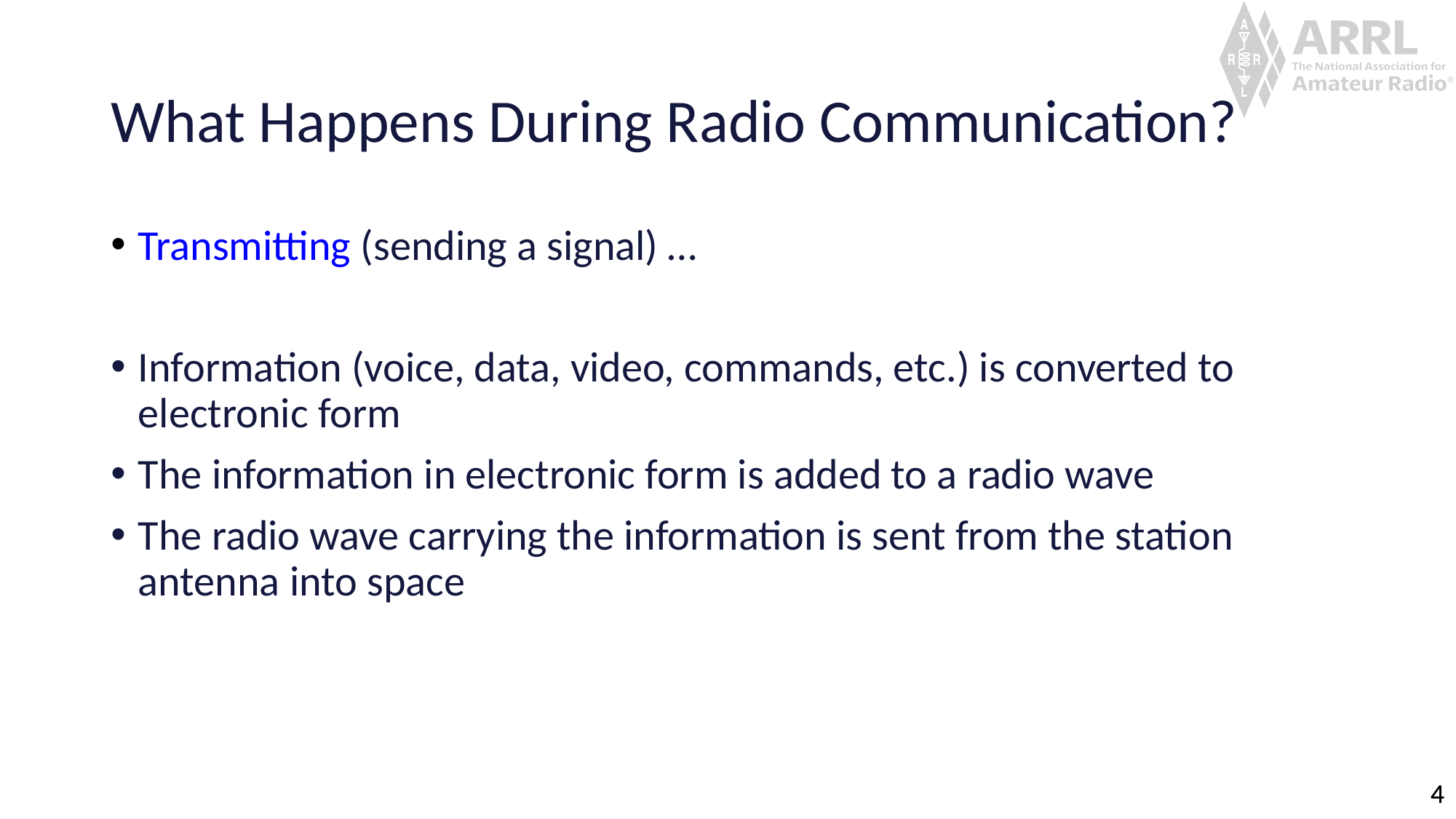

# What Happens During Radio Communication?
Transmitting (sending a signal) …

Information (voice, data, video, commands, etc.) is converted to electronic form
The information in electronic form is added to a radio wave
The radio wave carrying the information is sent from the station antenna into space